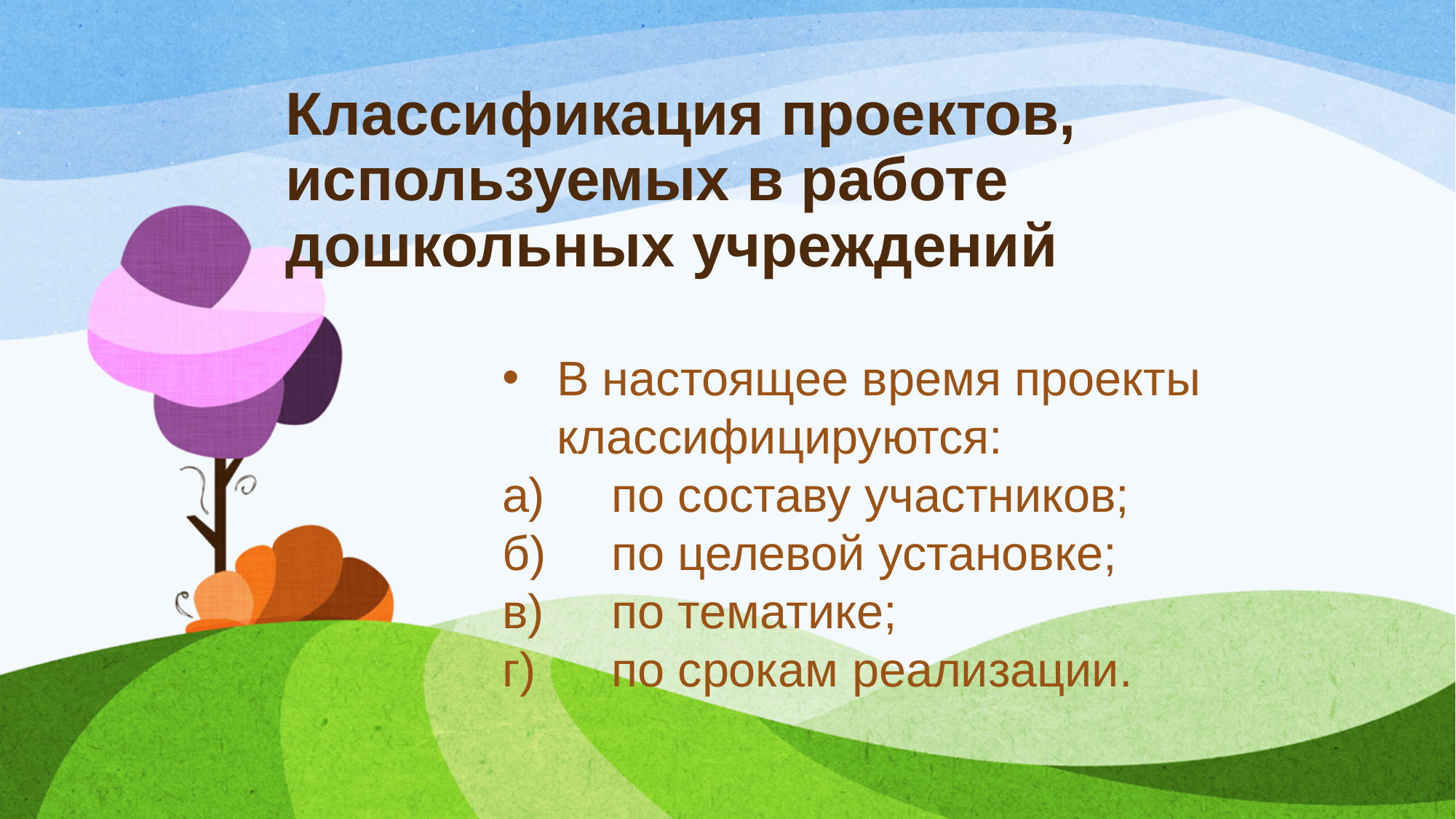

# Классификация проектов, используемых в работе дошкольных учреждений
В настоящее время проекты классифицируются:
а)	по составу участников;
б)	по целевой установке;
в)	по тематике;
г)	по срокам реализации.